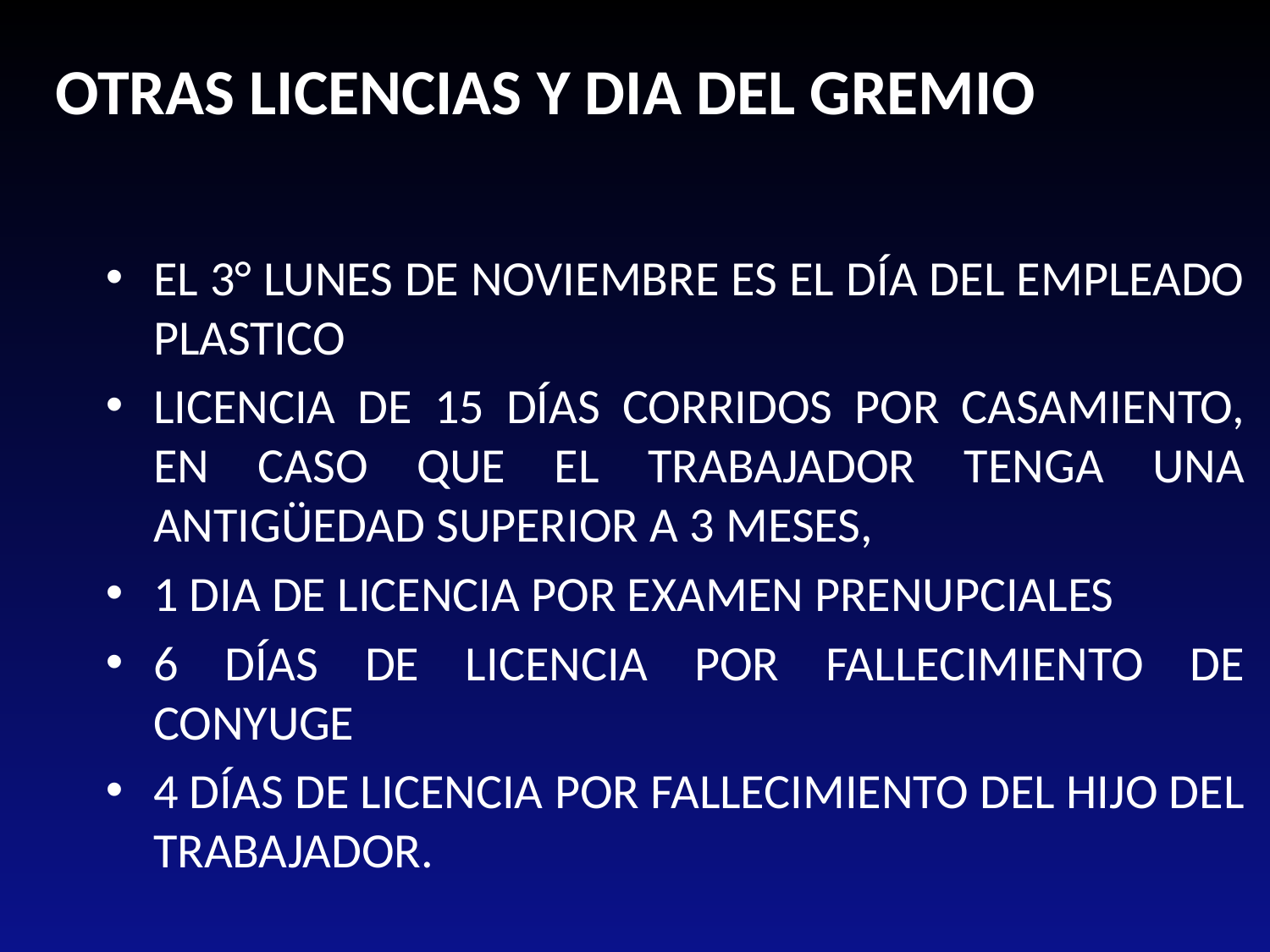

OTRAS LICENCIAS Y DIA DEL GREMIO
EL 3° LUNES DE NOVIEMBRE ES EL DÍA DEL EMPLEADO PLASTICO
LICENCIA DE 15 DÍAS CORRIDOS POR CASAMIENTO, EN CASO QUE EL TRABAJADOR TENGA UNA ANTIGÜEDAD SUPERIOR A 3 MESES,
1 DIA DE LICENCIA POR EXAMEN PRENUPCIALES
6 DÍAS DE LICENCIA POR FALLECIMIENTO DE CONYUGE
4 DÍAS DE LICENCIA POR FALLECIMIENTO DEL HIJO DEL TRABAJADOR.